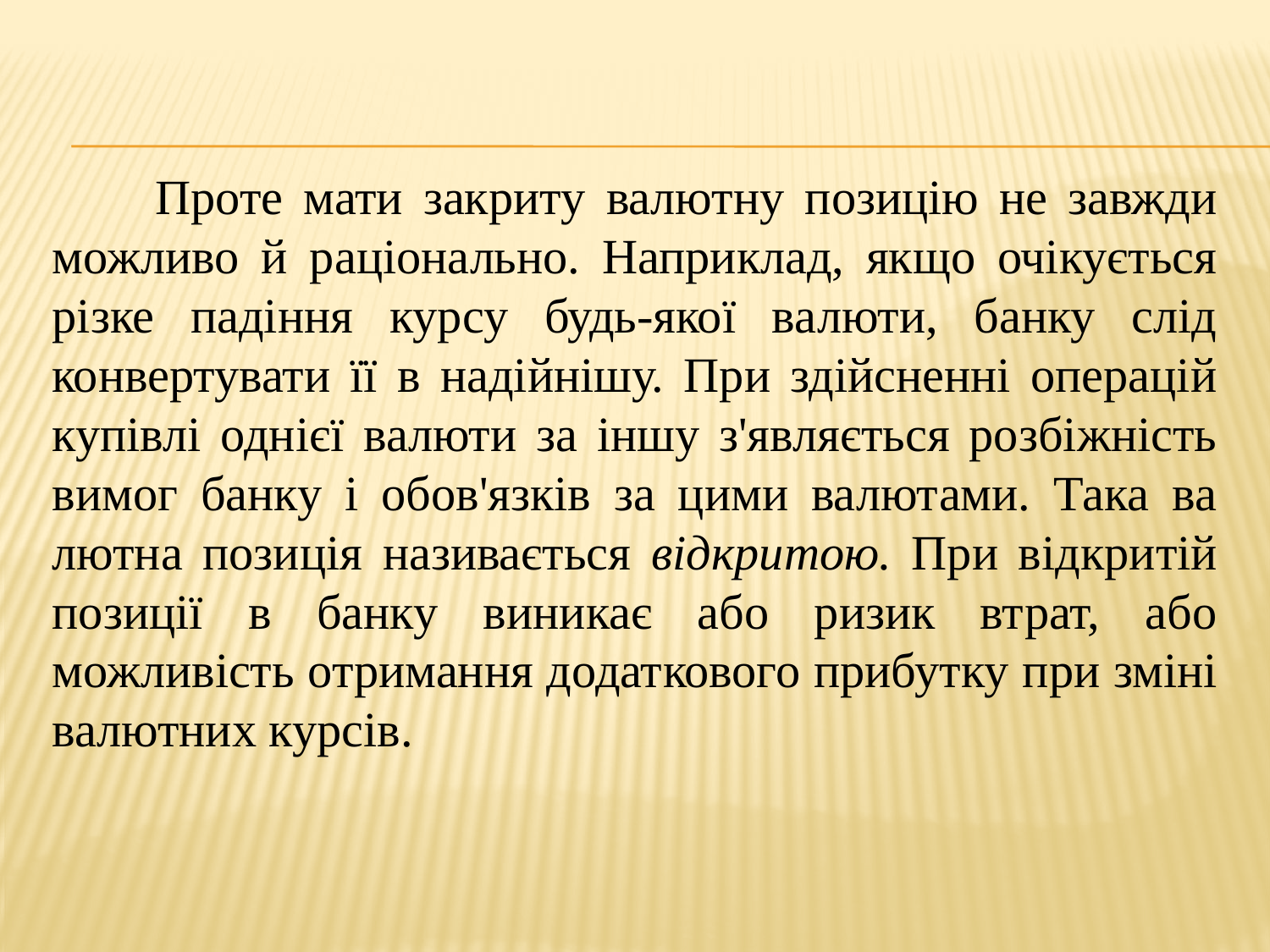

Проте мати закриту валютну позицію не завжди можливо й раціонально. Наприклад, якщо очікується різке падіння курсу будь-якої валюти, банку слід конвертувати її в надійнішу. При здійсненні операцій купівлі однієї валюти за іншу з'являється розбіжність вимог банку і обов'язків за цими валютами. Така ва­лютна позиція називається відкритою. При відкритій позиції в банку виникає або ризик втрат, або можливість отримання додат­кового прибутку при зміні валютних курсів.